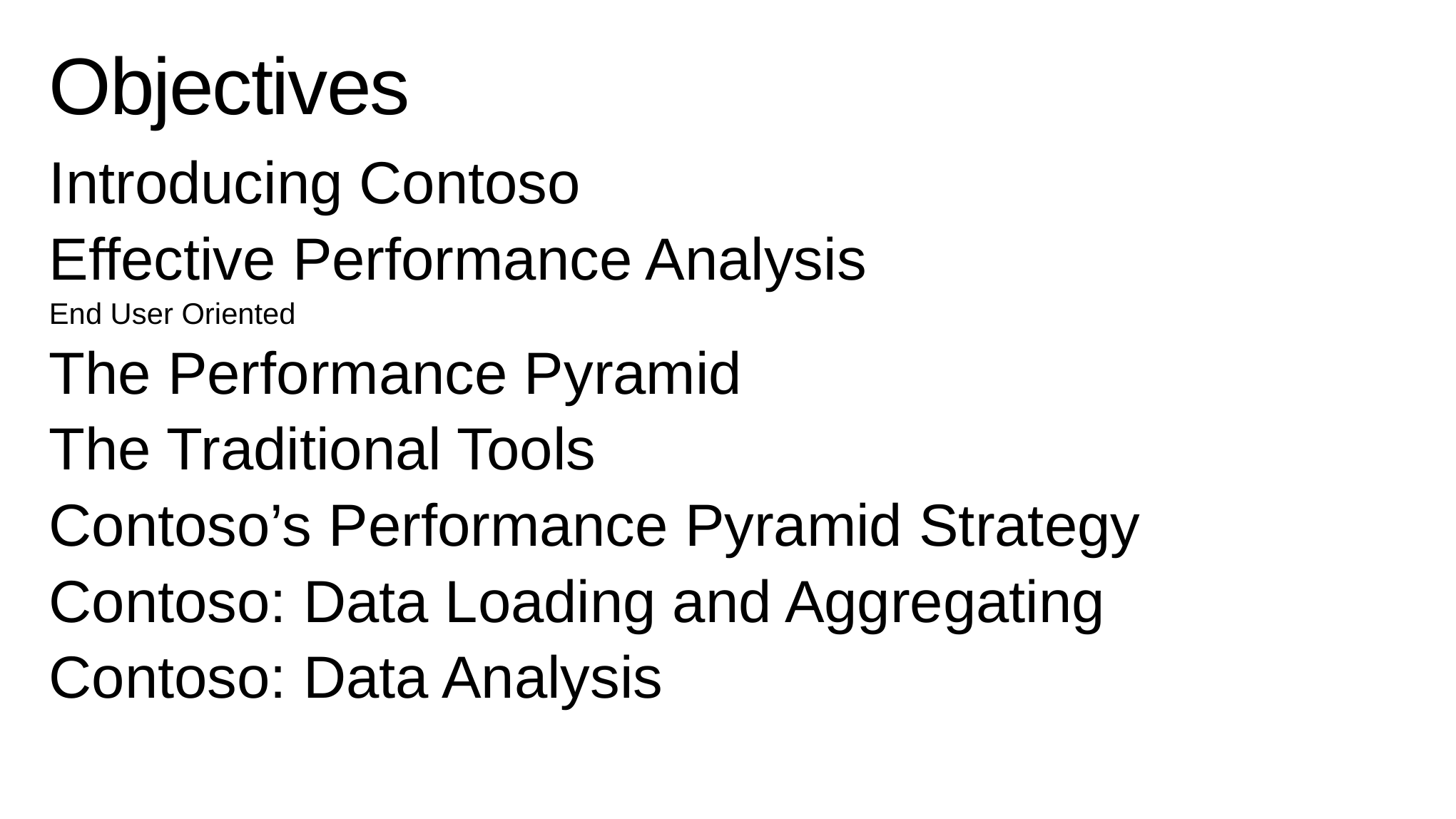

# Objectives
Introducing Contoso
Effective Performance Analysis
End User Oriented
The Performance Pyramid
The Traditional Tools
Contoso’s Performance Pyramid Strategy
Contoso: Data Loading and Aggregating
Contoso: Data Analysis